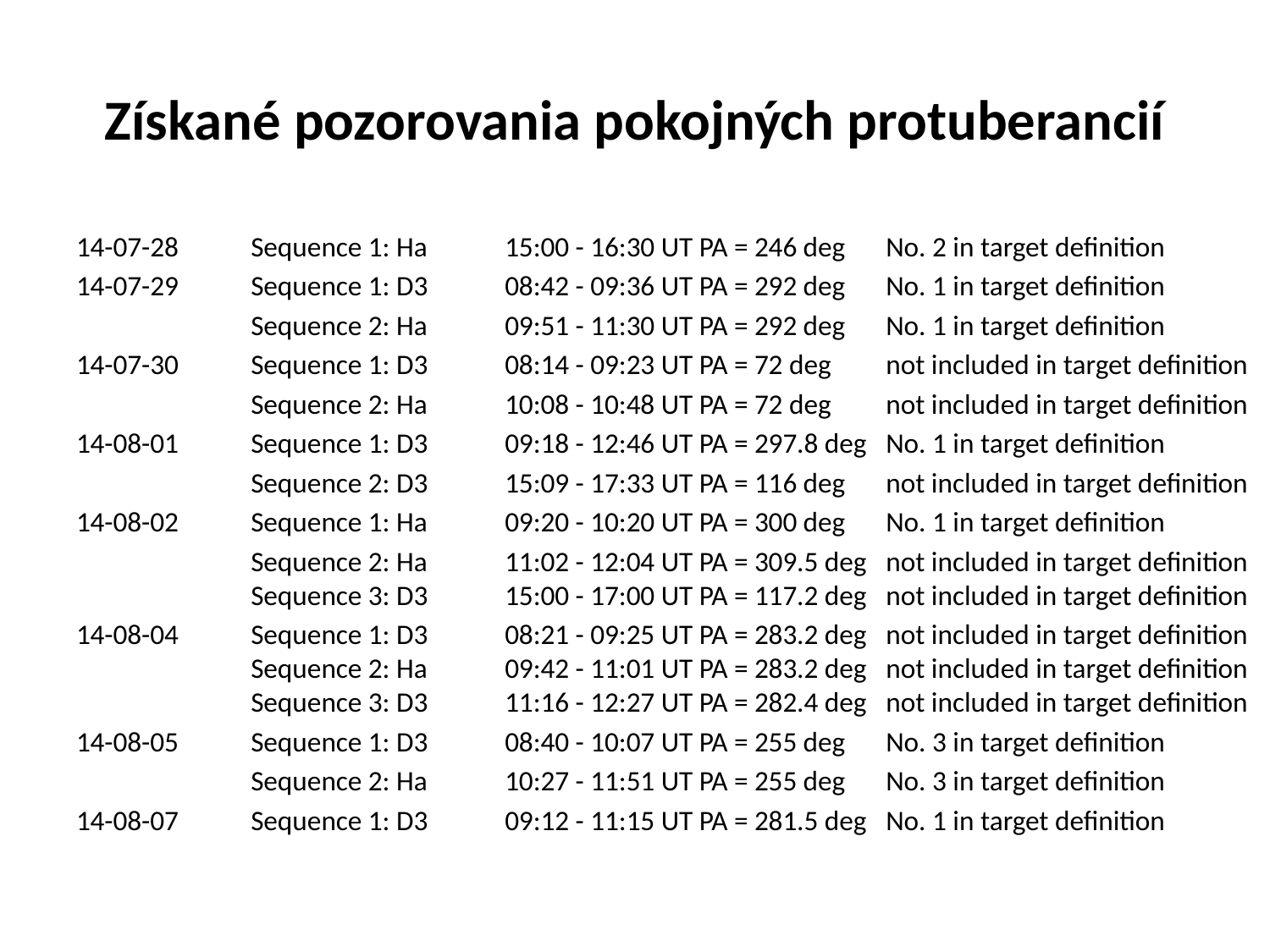

# Získané pozorovania pokojných protuberancií
14-07-28 	Sequence 1: Ha 	15:00 - 16:30 UT PA = 246 deg 	No. 2 in target definition
14-07-29 	Sequence 1: D3 	08:42 - 09:36 UT PA = 292 deg 	No. 1 in target definition
		Sequence 2: Ha 	09:51 - 11:30 UT PA = 292 deg 	No. 1 in target definition
14-07-30 	Sequence 1: D3 	08:14 - 09:23 UT PA = 72 deg 	not included in target definition
		Sequence 2: Ha 	10:08 - 10:48 UT PA = 72 deg 	not included in target definition
14-08-01 	Sequence 1: D3 	09:18 - 12:46 UT PA = 297.8 deg 	No. 1 in target definition
		Sequence 2: D3 	15:09 - 17:33 UT PA = 116 deg 	not included in target definition
14-08-02 	Sequence 1: Ha 	09:20 - 10:20 UT PA = 300 deg 	No. 1 in target definition
		Sequence 2: Ha 	11:02 - 12:04 UT PA = 309.5 deg 	not included in target definition 	Sequence 3: D3 	15:00 - 17:00 UT PA = 117.2 deg 	not included in target definition
14-08-04 	Sequence 1: D3 	08:21 - 09:25 UT PA = 283.2 deg 	not included in target definition 	Sequence 2: Ha 	09:42 - 11:01 UT PA = 283.2 deg 	not included in target definition 	Sequence 3: D3 	11:16 - 12:27 UT PA = 282.4 deg 	not included in target definition
14-08-05 	Sequence 1: D3 	08:40 - 10:07 UT PA = 255 deg 	No. 3 in target definition
		Sequence 2: Ha 	10:27 - 11:51 UT PA = 255 deg 	No. 3 in target definition
14-08-07 	Sequence 1: D3 	09:12 - 11:15 UT PA = 281.5 deg 	No. 1 in target definition